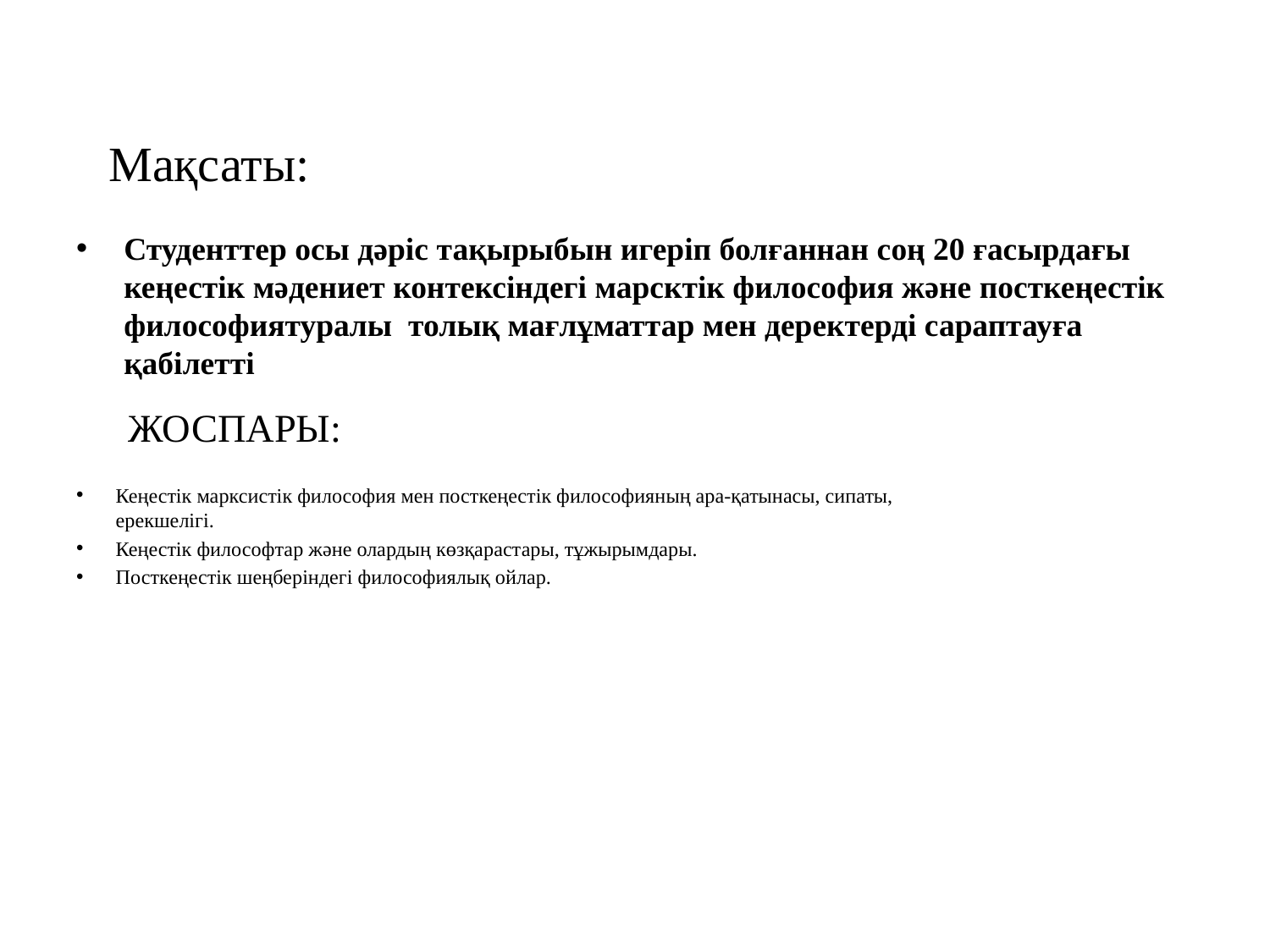

# Мақсаты:
Студенттер осы дәріс тақырыбын игеріп болғаннан соң 20 ғасырдағы кеңестік мәдениет контексіндегі марсктік философия және посткеңестік философиятуралы  толық мағлұматтар мен деректерді сараптауға қабілетті
ЖОСПАРЫ:
Кеңестік марксистік философия мен посткеңестік философияның ара-қатынасы, сипаты, ерекшелігі.
Кеңестік философтар және олардың көзқарастары, тұжырымдары.
Посткеңестік шеңберіндегі философиялық ойлар.